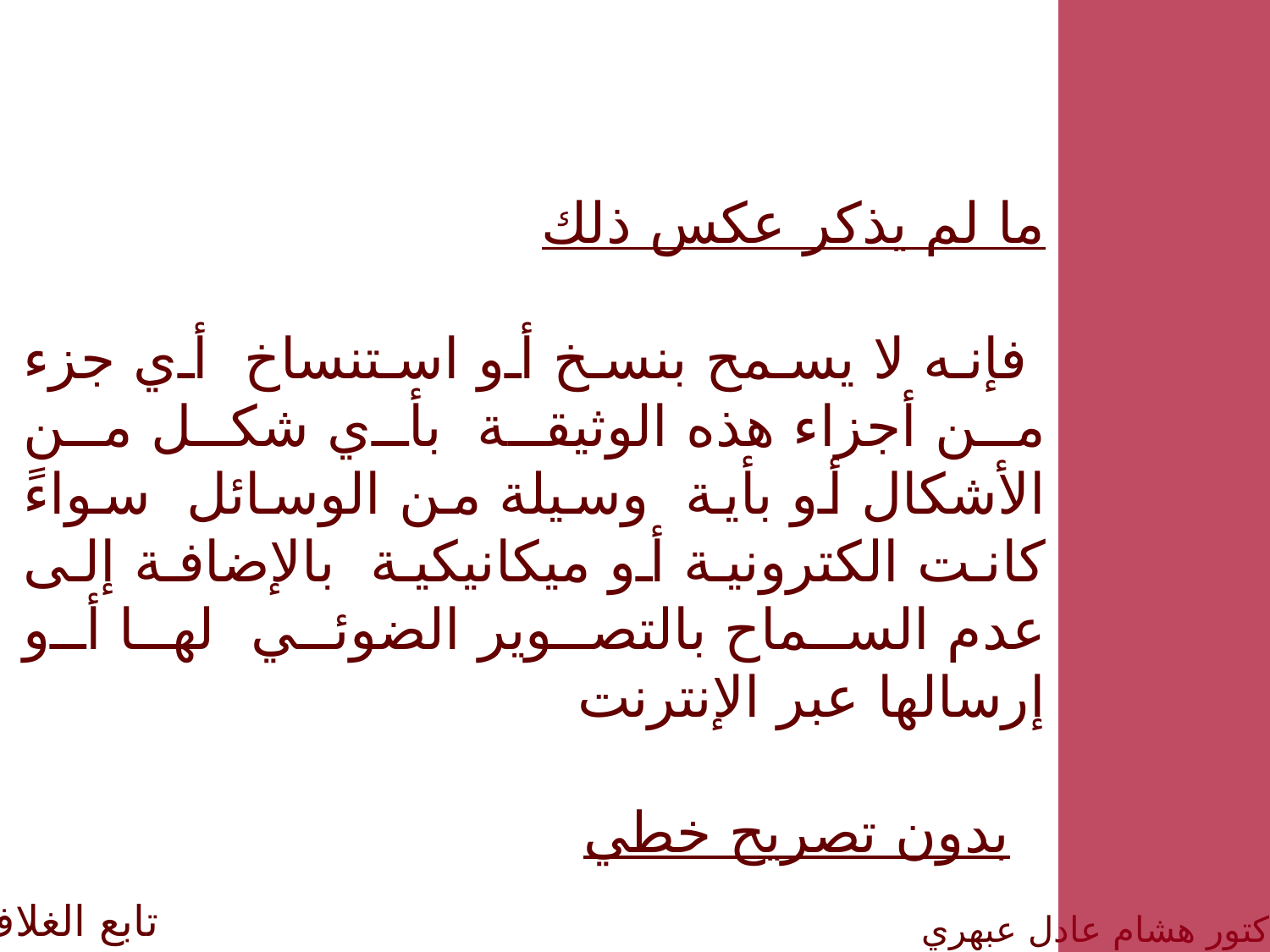

ما لم يذكر عكس ذلك

 فإنه لا يسمح بنسخ أو استنساخ  أي جزء من أجزاء هذه الوثيقة  بأي شكل من الأشكال أو بأية  وسيلة من الوسائل  سواءً كانت الكترونية أو ميكانيكية  بالإضافة إلى عدم السماح بالتصوير الضوئي  لها أو إرسالها عبر الإنترنت

  بدون تصريح خطي
 تابع الغلاف
الدكتور هشام عادل عبهري